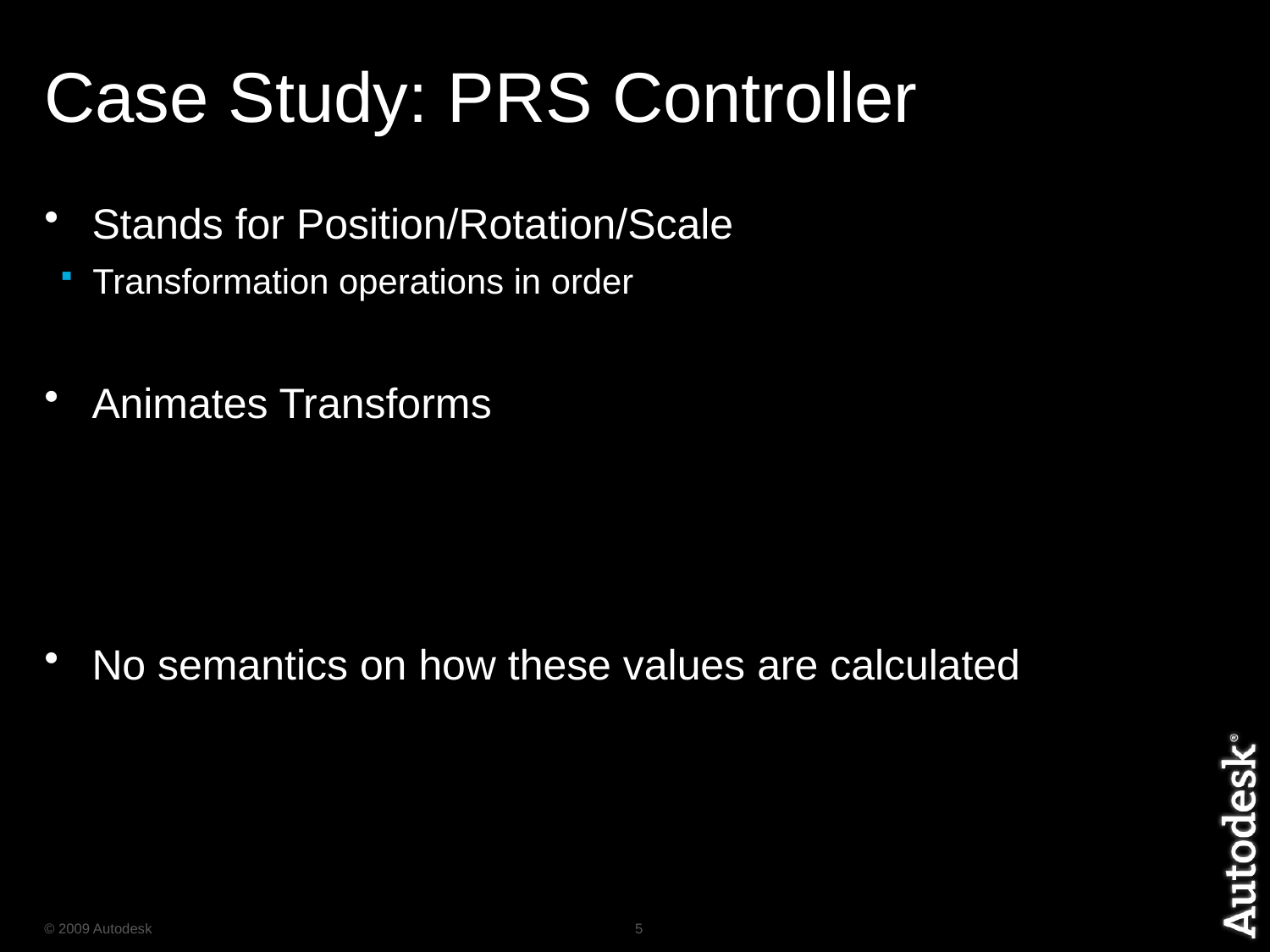

# Case Study: PRS Controller
Stands for Position/Rotation/Scale
Transformation operations in order

Animates Transforms

No semantics on how these values are calculated